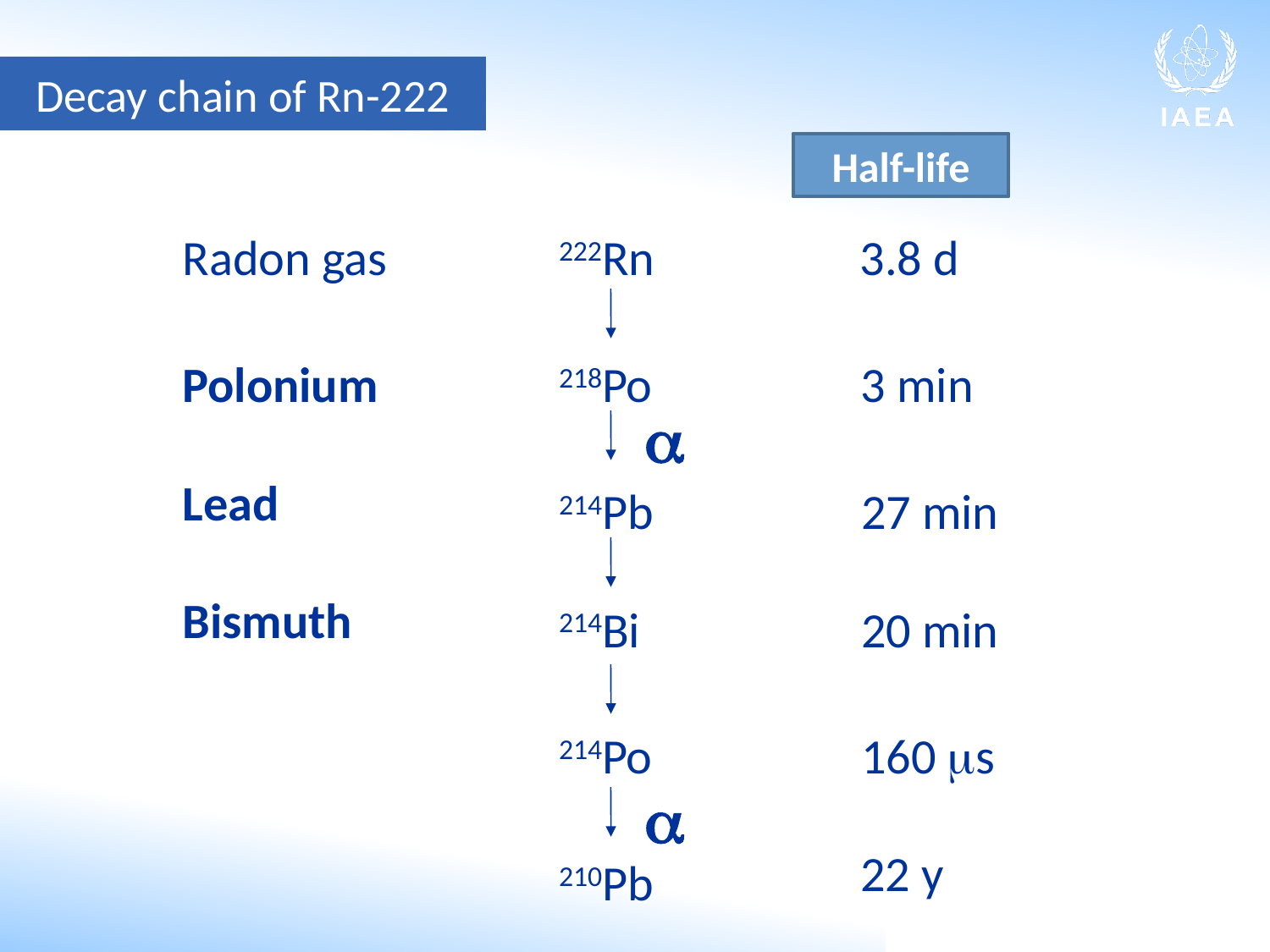

Decay chain of Rn-222
Half-life
Radon gas
222Rn
3.8 d

Polonium
218Po
3 min
α

Lead
214Pb
27 min

Bismuth
214Bi
20 min

214Po
160 μs
α

22 y
210Pb